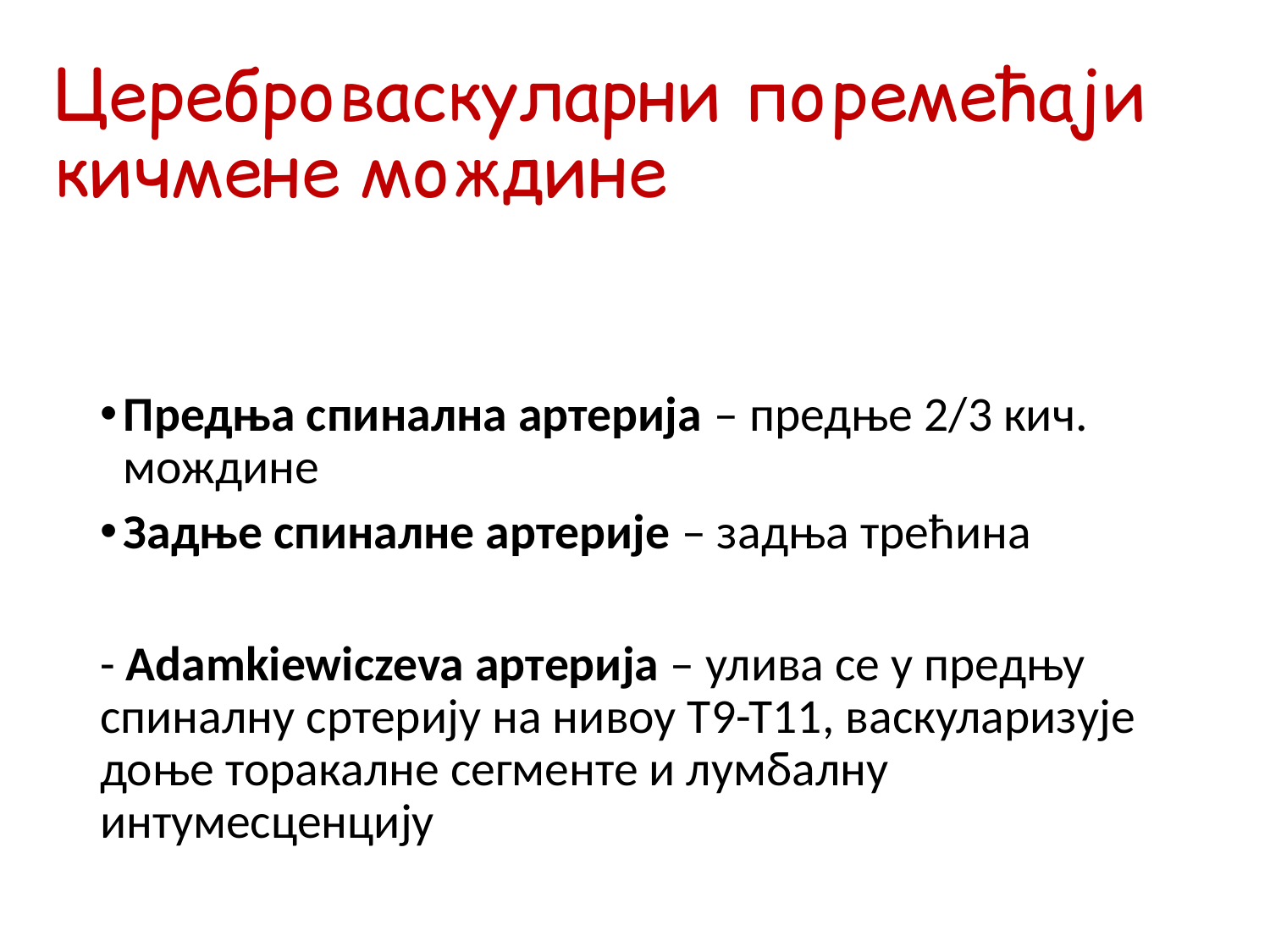

# Цереброваскуларни поремећаји кичмене мождине

Предња спинална артерија – предње 2/3 кич. мождине
Задње спиналне артерије – задња трећина

- Adamkiewiczeva артерија – улива се у предњу спиналну сртерију на нивоу Т9-Т11, васкуларизује доње торакалне сегменте и лумбалну интумесценцију